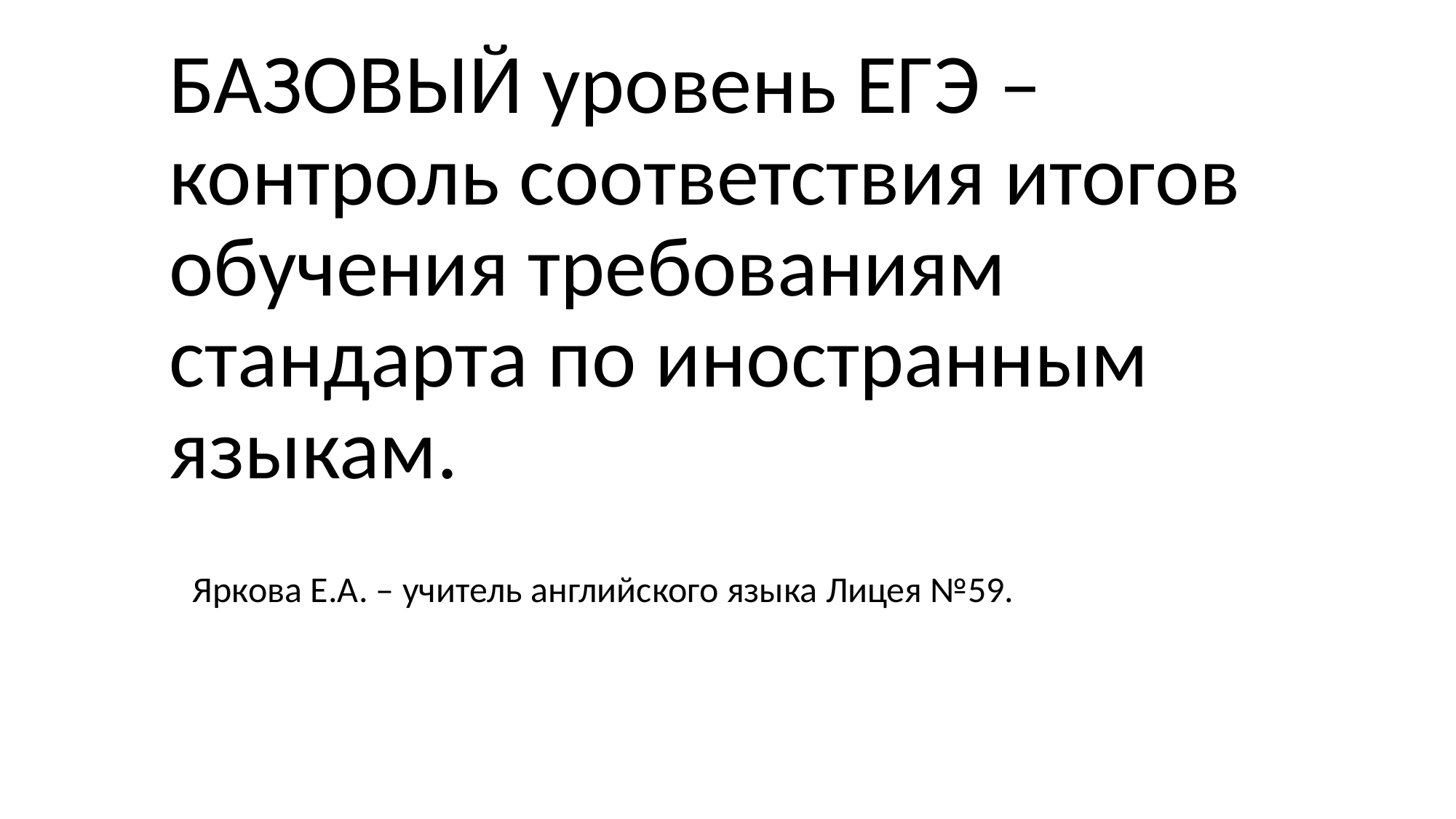

# БАЗОВЫЙ уровень ЕГЭ – контроль соответствия итогов обучения требованиям стандарта по иностранным языкам.
Яркова Е.А. – учитель английского языка Лицея №59.